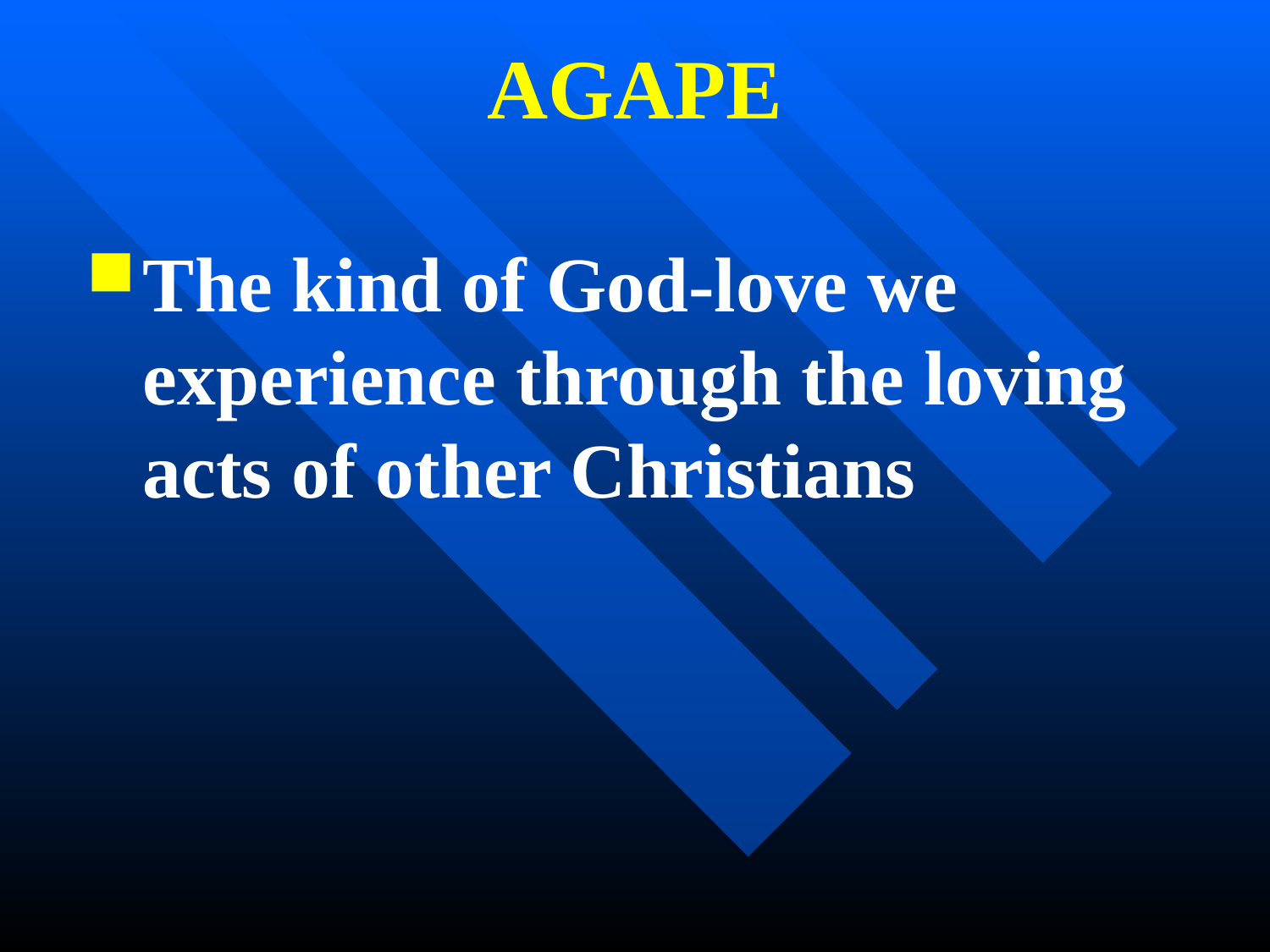

# AGAPE
The kind of God-love we experience through the loving acts of other Christians